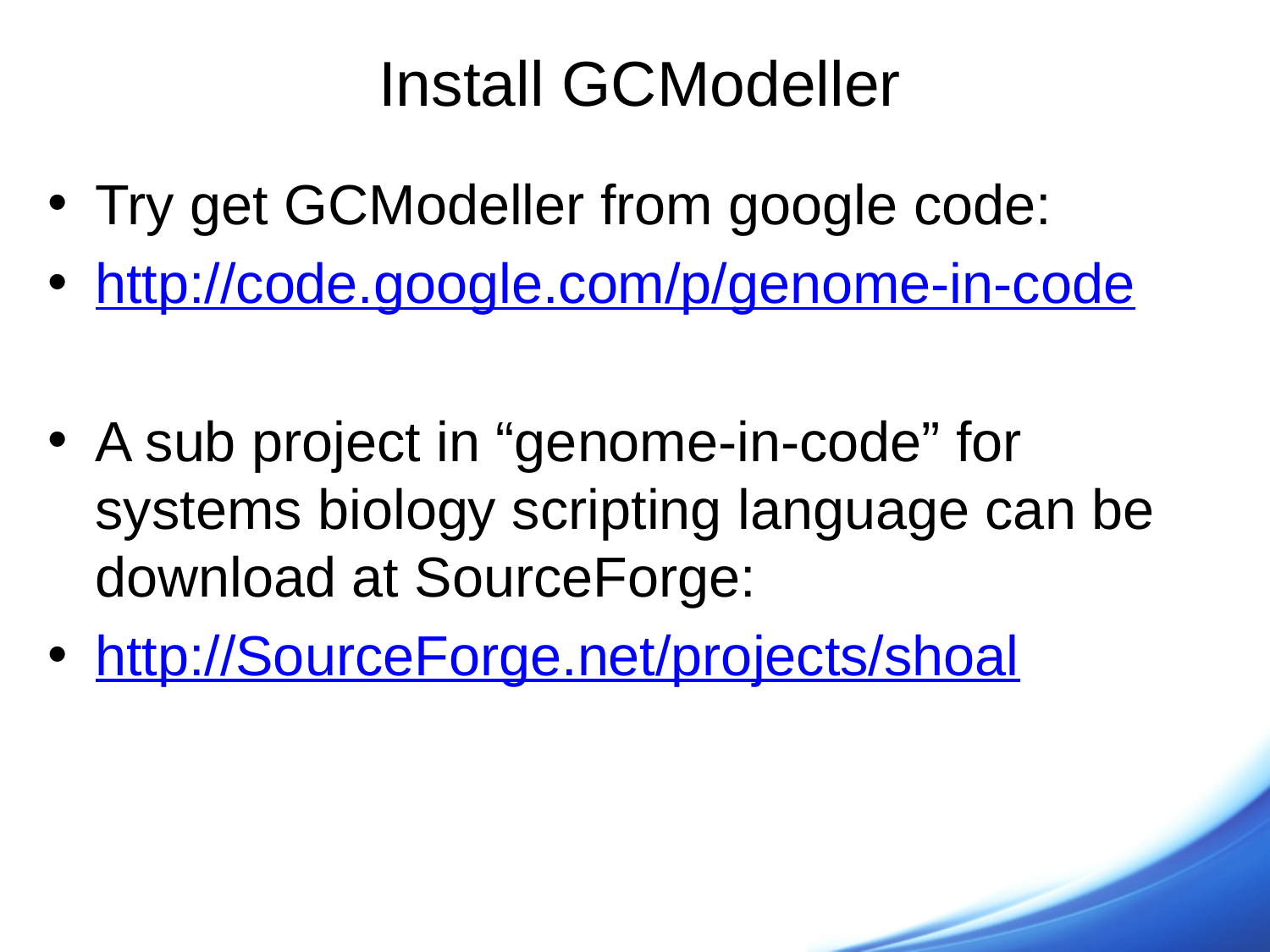

# Install GCModeller
Try get GCModeller from google code:
http://code.google.com/p/genome-in-code

A sub project in “genome-in-code” for systems biology scripting language can be download at SourceForge:
http://SourceForge.net/projects/shoal